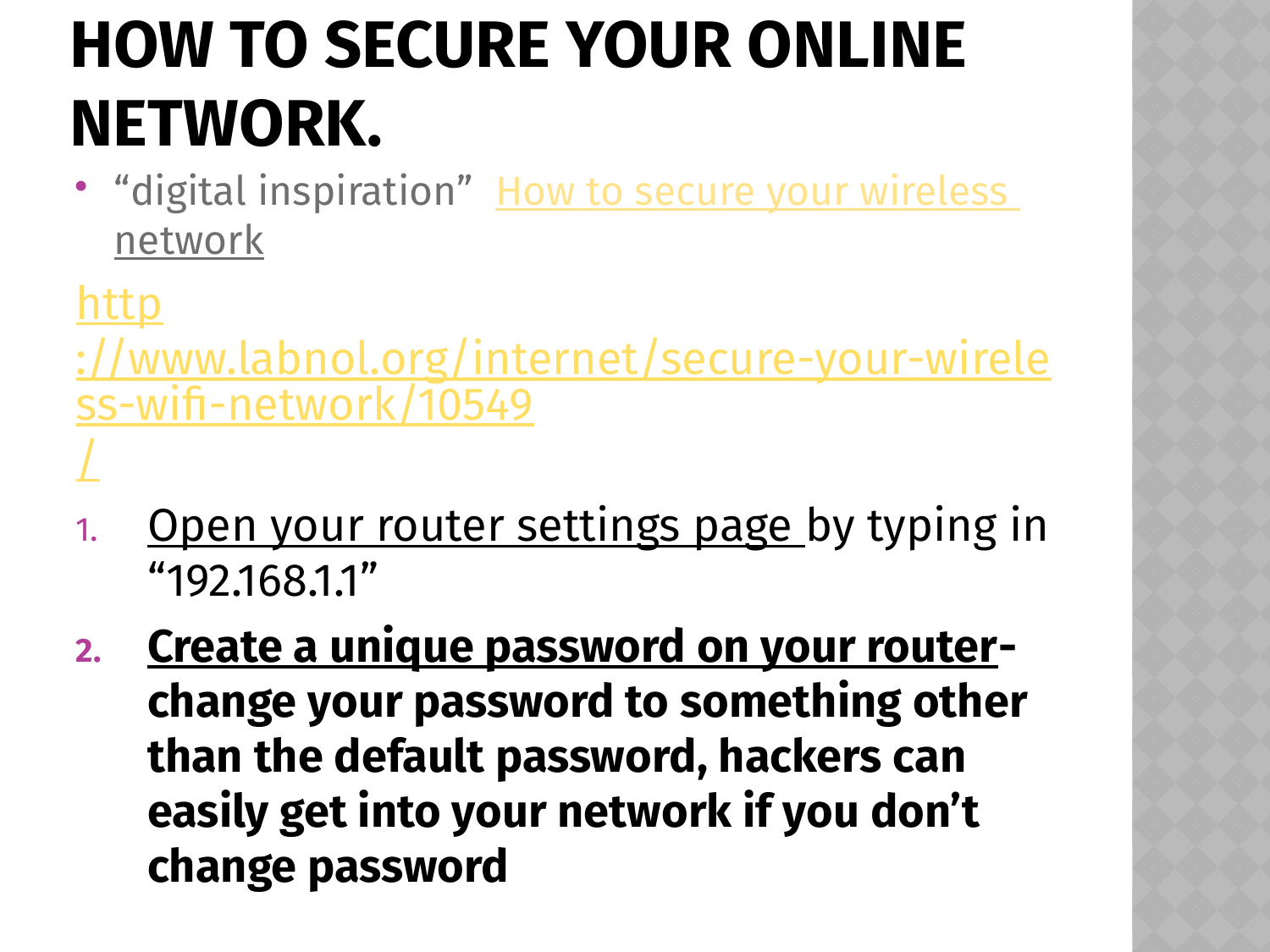

# How to secure your Online network.
“digital inspiration”  How to secure your wireless network
http://www.labnol.org/internet/secure-your-wireless-wifi-network/10549/
Open your router settings page by typing in “192.168.1.1”
Create a unique password on your router-change your password to something other than the default password, hackers can easily get into your network if you don’t change password